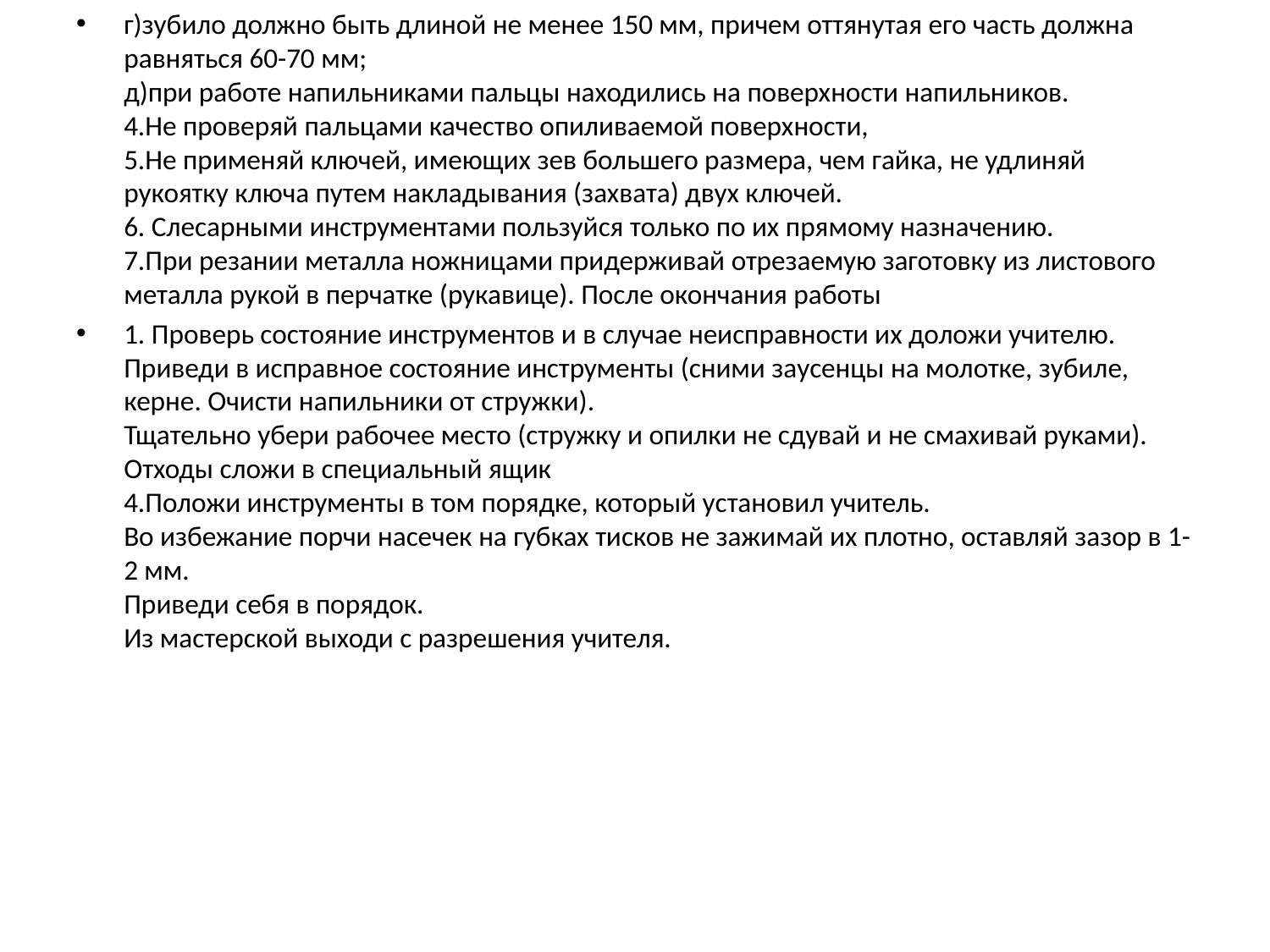

#
г)зубило должно быть длиной не менее 150 мм, причем оттянутая его часть должна равняться 60-70 мм;
д)при работе напильниками пальцы находились на поверхности напильников.
4.Не проверяй пальцами качество опиливаемой поверхности,
5.Не применяй ключей, имеющих зев большего размера, чем гайка, не удлиняй рукоятку ключа путем накладывания (захвата) двух ключей.
6. Слесарными инструментами пользуйся только по их прямому назначению.
7.При резании металла ножницами придерживай отрезаемую заготовку из листового металла рукой в перчатке (рукавице). После окончания работы
1. Проверь состояние инструментов и в случае неисправности их доложи учителю.
Приведи в исправное состояние инструменты (сними заусенцы на молотке, зубиле, керне. Очисти напильники от стружки).
Тщательно убери рабочее место (стружку и опилки не сдувай и не смахивай руками). Отходы сложи в специальный ящик
4.Положи инструменты в том порядке, который установил учитель.
Во избежание порчи насечек на губках тисков не зажимай их плотно, оставляй зазор в 1-2 мм.
Приведи себя в порядок.
Из мастерской выходи с разрешения учителя.